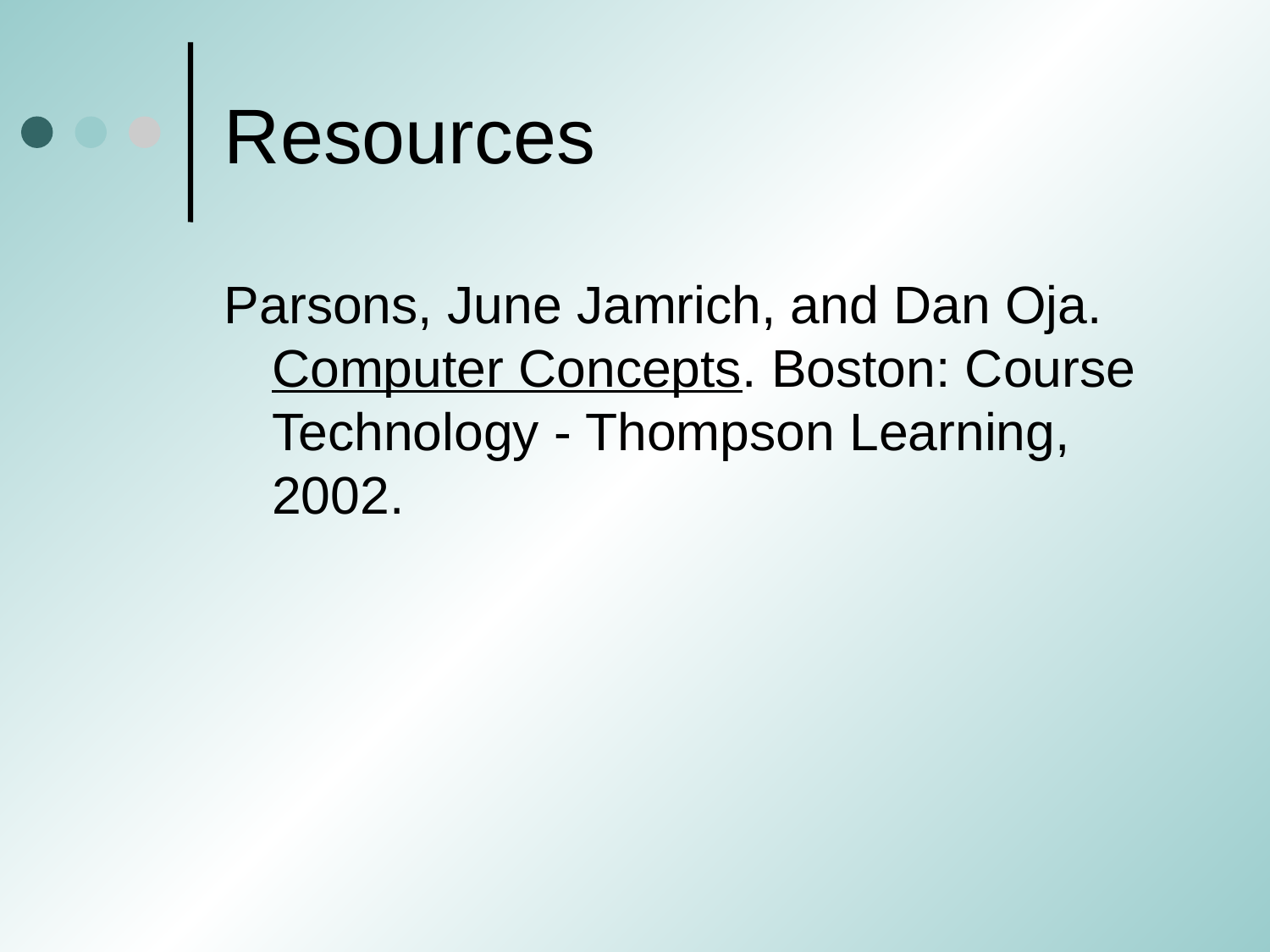

# Resources
Parsons, June Jamrich, and Dan Oja. Computer Concepts. Boston: Course Technology - Thompson Learning, 2002.